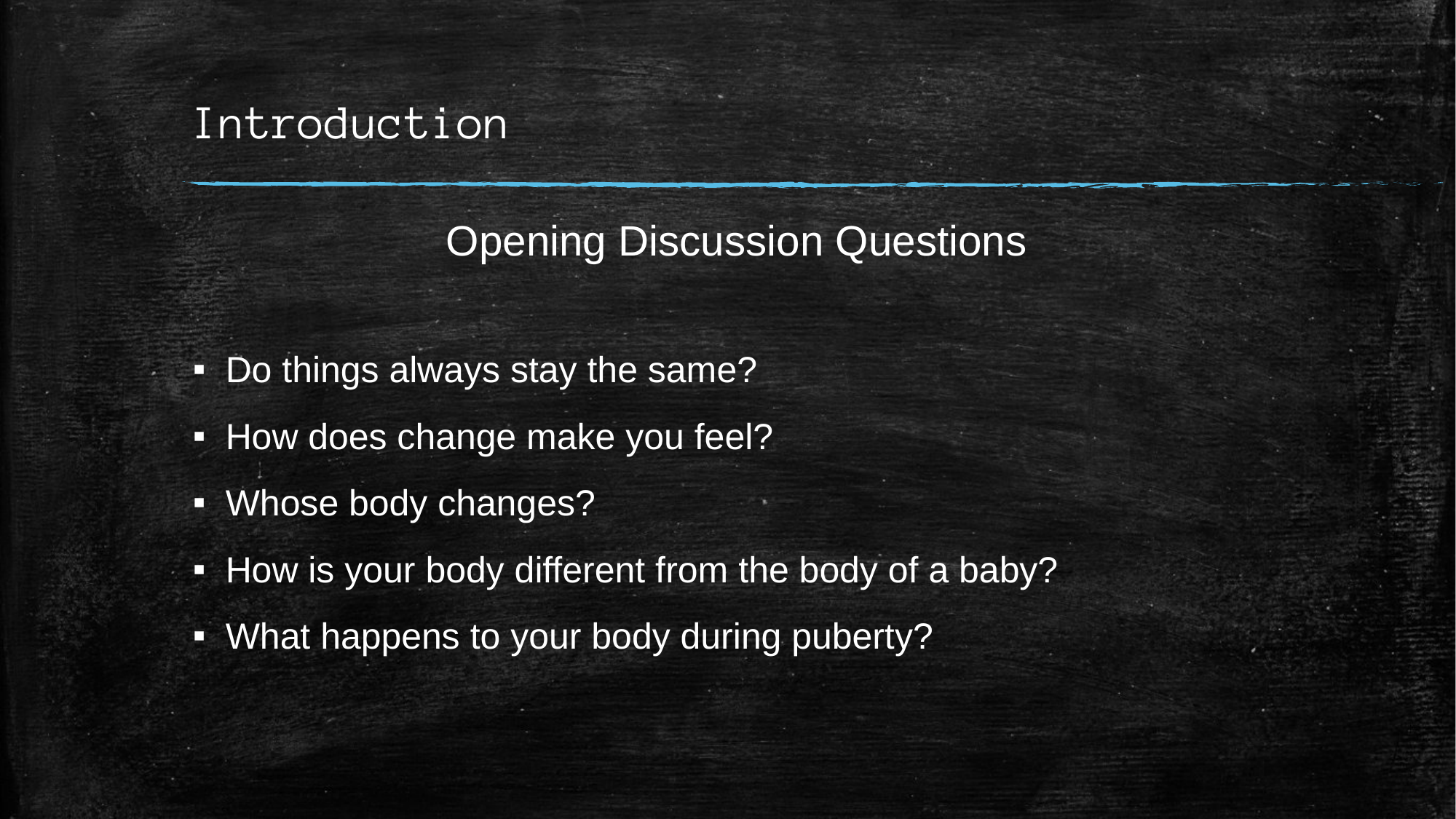

# Introduction
Opening Discussion Questions
Do things always stay the same?
How does change make you feel?
Whose body changes?
How is your body different from the body of a baby?
What happens to your body during puberty?